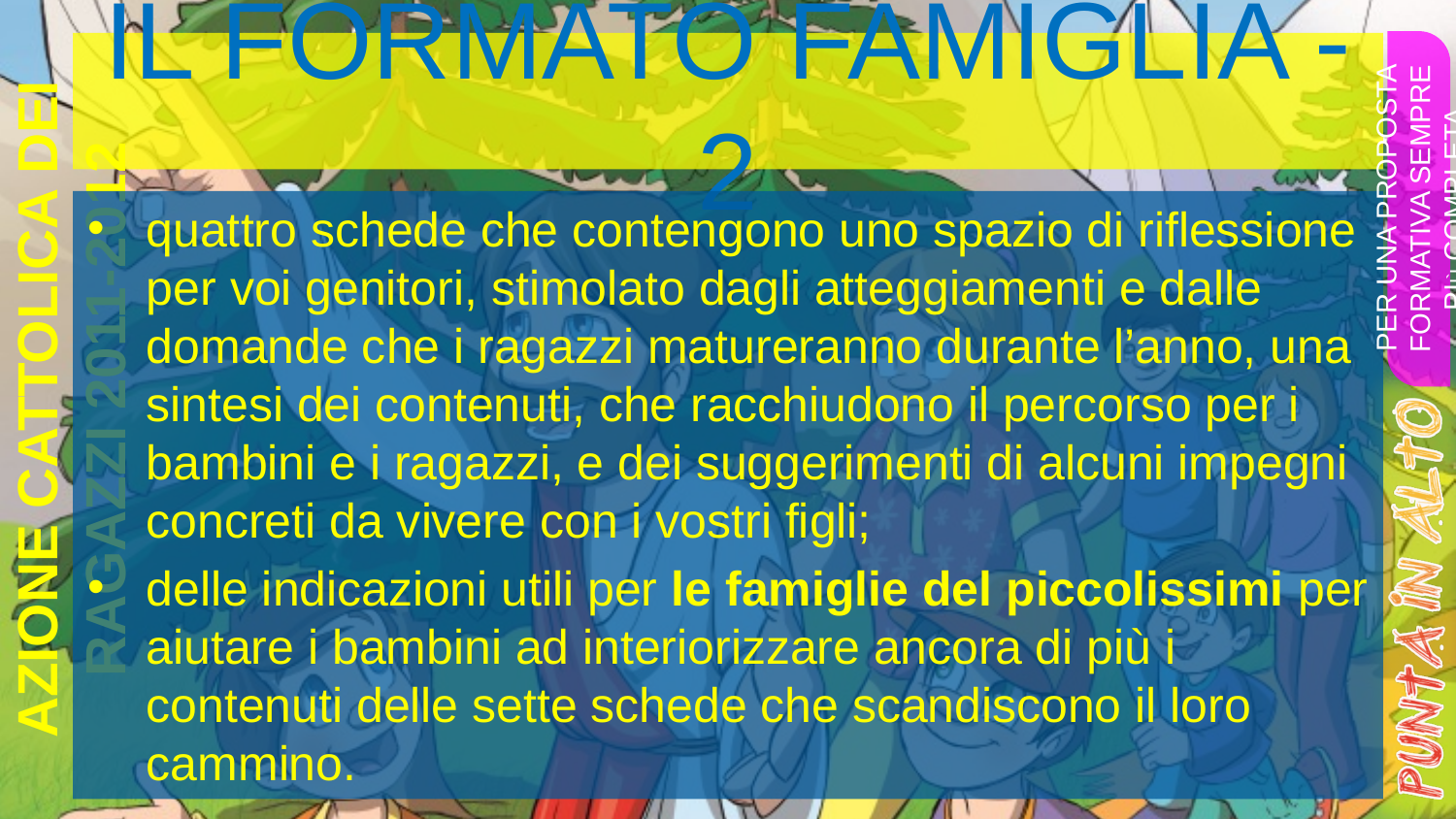

# IL FORMATO FAMIGLIA - 2
PER UNA PROPOSTA FORMATIVA SEMPRE PIÙ COMPLETA
quattro schede che contengono uno spazio di riflessione per voi genitori, stimolato dagli atteggiamenti e dalle domande che i ragazzi matureranno durante l’anno, una sintesi dei contenuti, che racchiudono il percorso per i bambini e i ragazzi, e dei suggerimenti di alcuni impegni concreti da vivere con i vostri figli;
delle indicazioni utili per le famiglie del piccolissimi per aiutare i bambini ad interiorizzare ancora di più i contenuti delle sette schede che scandiscono il loro cammino.